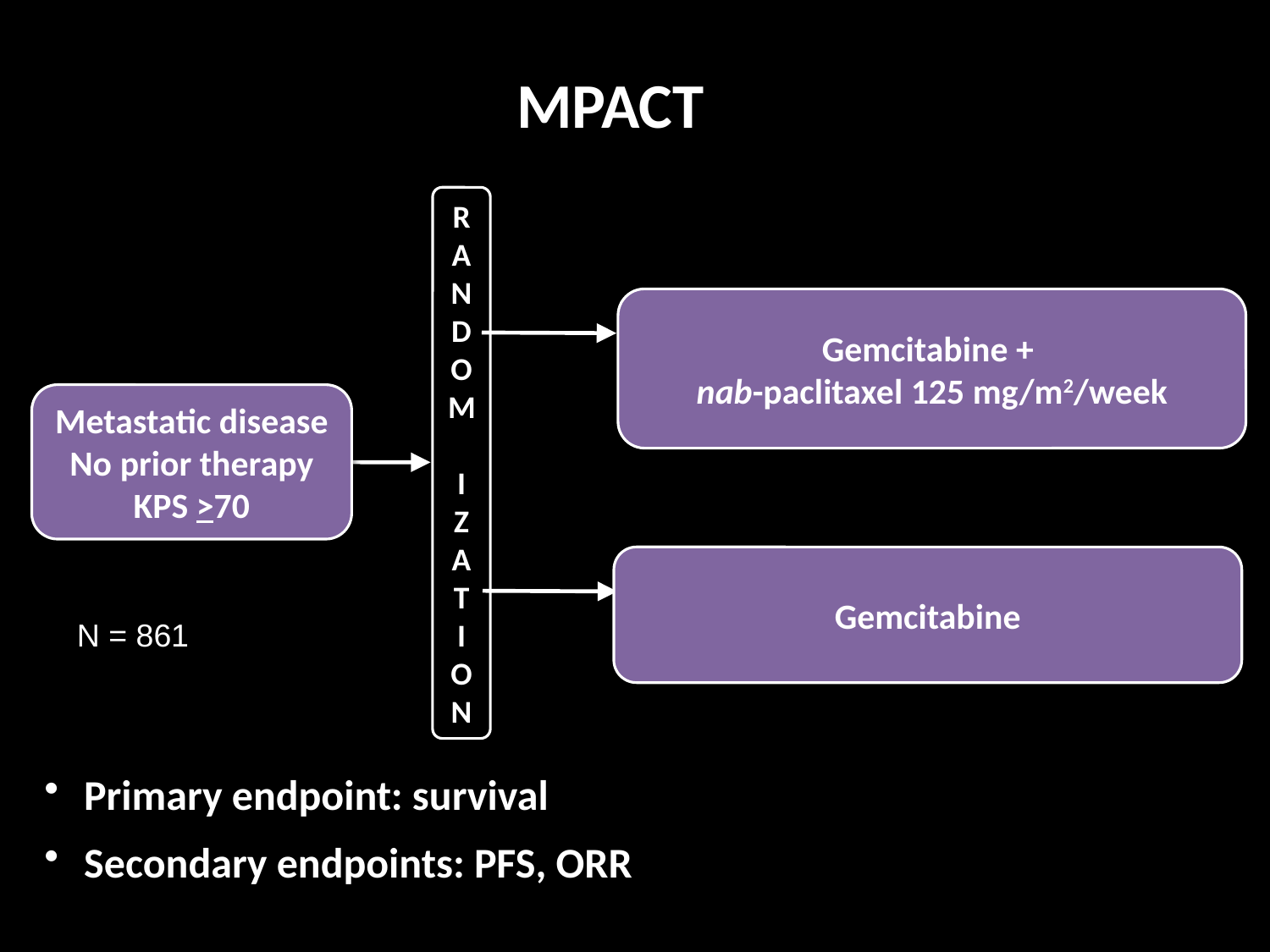

MPACT
RANDOM
I
Z
A
T
I
ON
Gemcitabine +
nab-paclitaxel 125 mg/m2/week

Metastatic disease
No prior therapy
KPS >70

Gemcitabine

N = 861

Primary endpoint: survival
Secondary endpoints: PFS, ORR